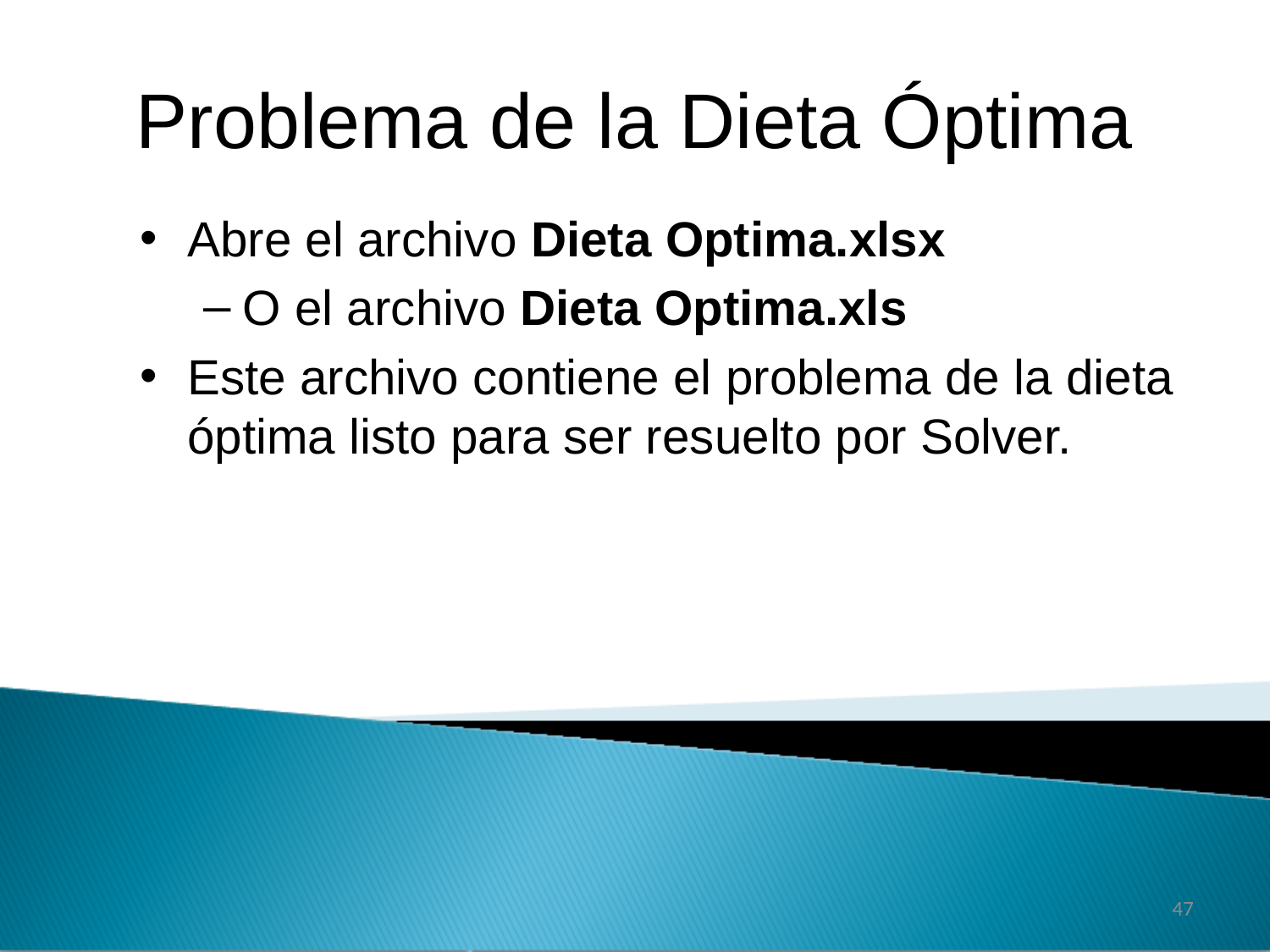

# Problema de la Dieta Óptima
Abre el archivo Dieta Optima.xlsx
O el archivo Dieta Optima.xls
Este archivo contiene el problema de la dieta óptima listo para ser resuelto por Solver.
47